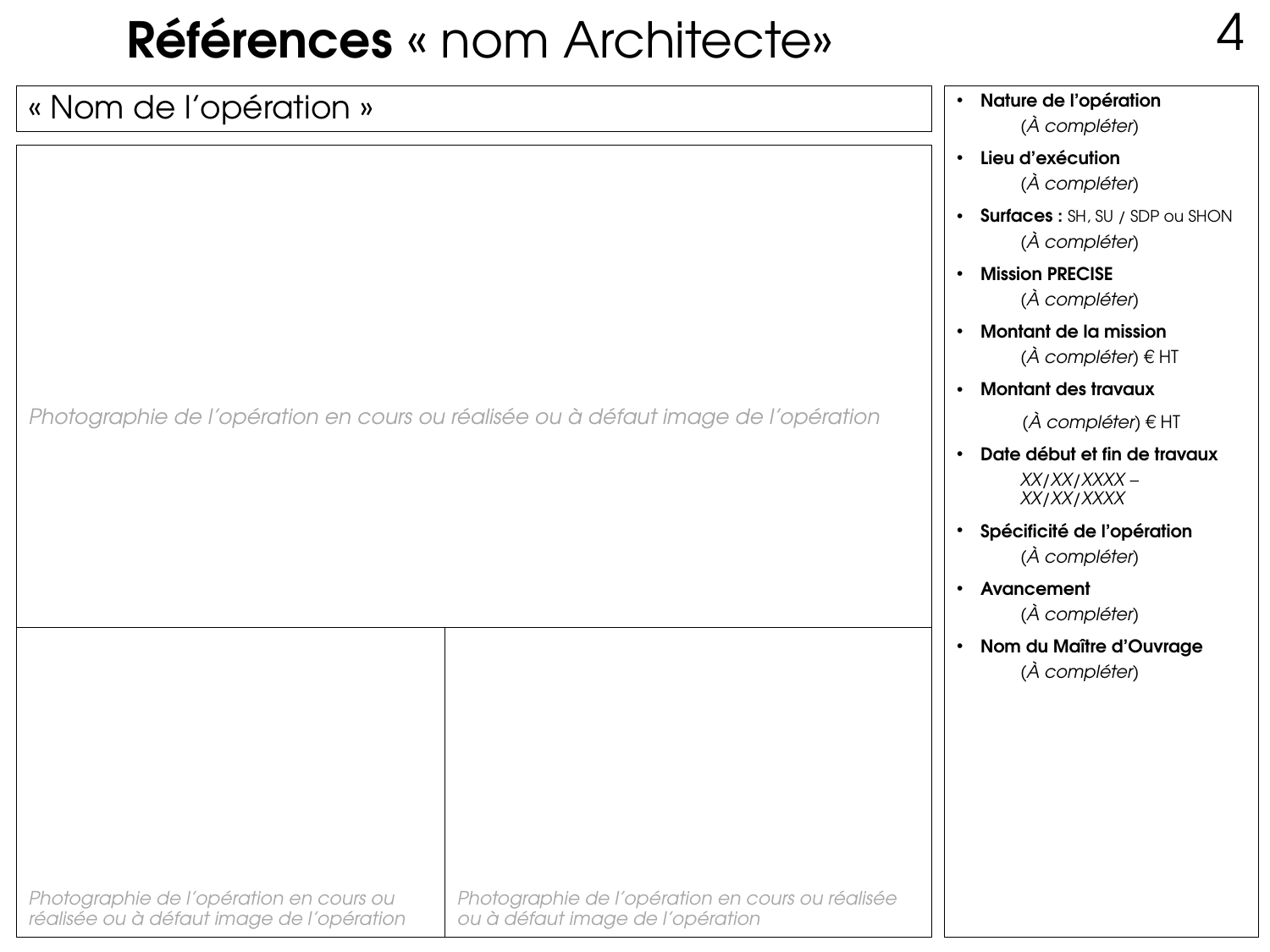

Références « nom Architecte»
4
« Nom de l’opération »

Nature de l’opération
(À compléter)
Lieu d’exécution
(À compléter)
Surfaces : SH, SU / SDP ou SHON
(À compléter)
Mission PRECISE
(À compléter)
Montant de la mission
(À compléter) € HT
Montant des travaux
(À compléter) € HT
Date début et fin de travaux
XX/XX/XXXX – XX/XX/XXXX
Spécificité de l’opération
(À compléter)
Avancement
(À compléter)
Nom du Maître d’Ouvrage
(À compléter)

Photographie de l’opération en cours ou réalisée ou à défaut image de l’opération

Photographie de l’opération en cours ou réalisée ou à défaut image de l’opération

Photographie de l’opération en cours ou réalisée ou à défaut image de l’opération